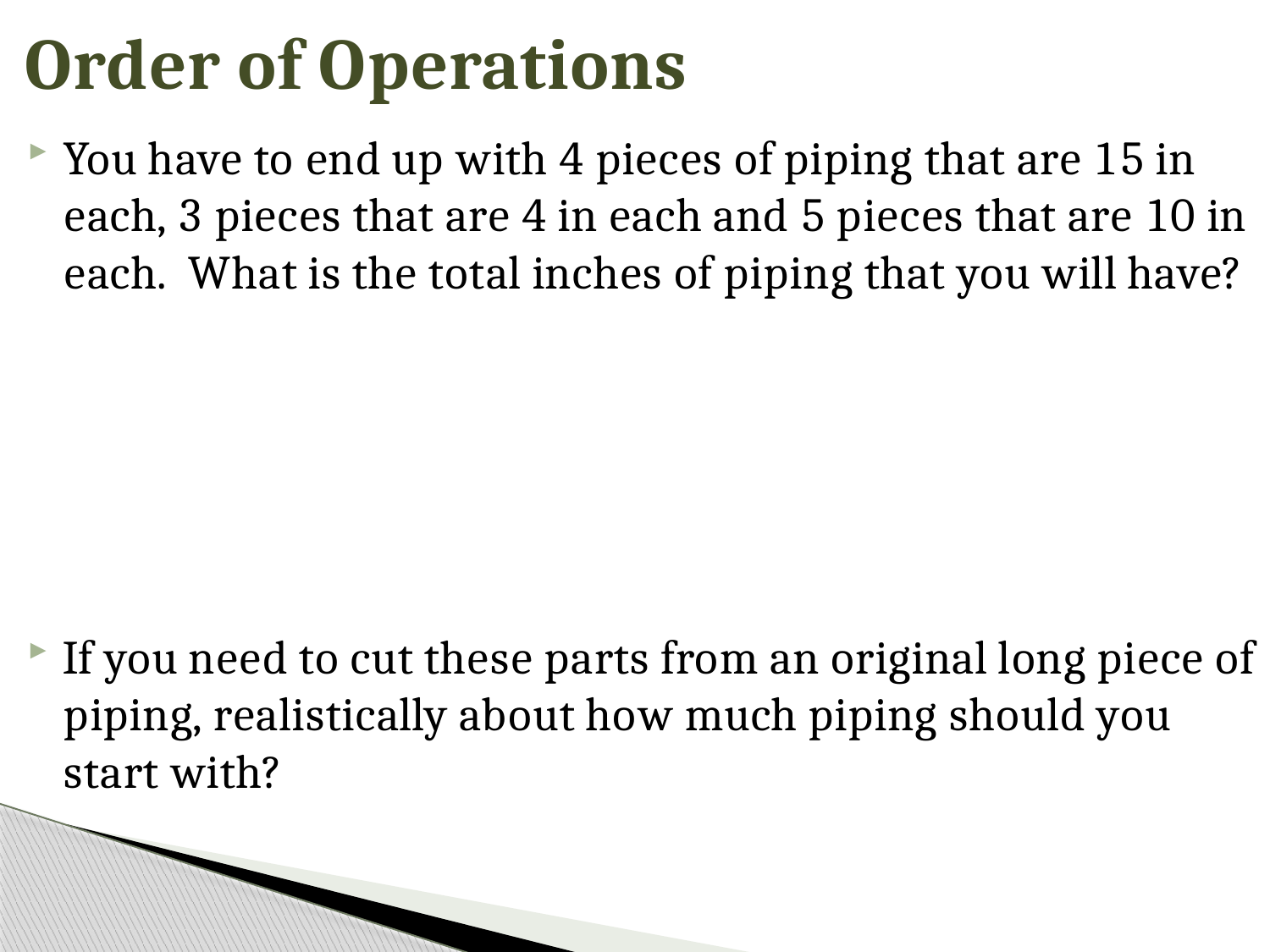

# Order of Operations
You have to end up with 4 pieces of piping that are 15 in each, 3 pieces that are 4 in each and 5 pieces that are 10 in each.  What is the total inches of piping that you will have?

If you need to cut these parts from an original long piece of piping, realistically about how much piping should you start with?